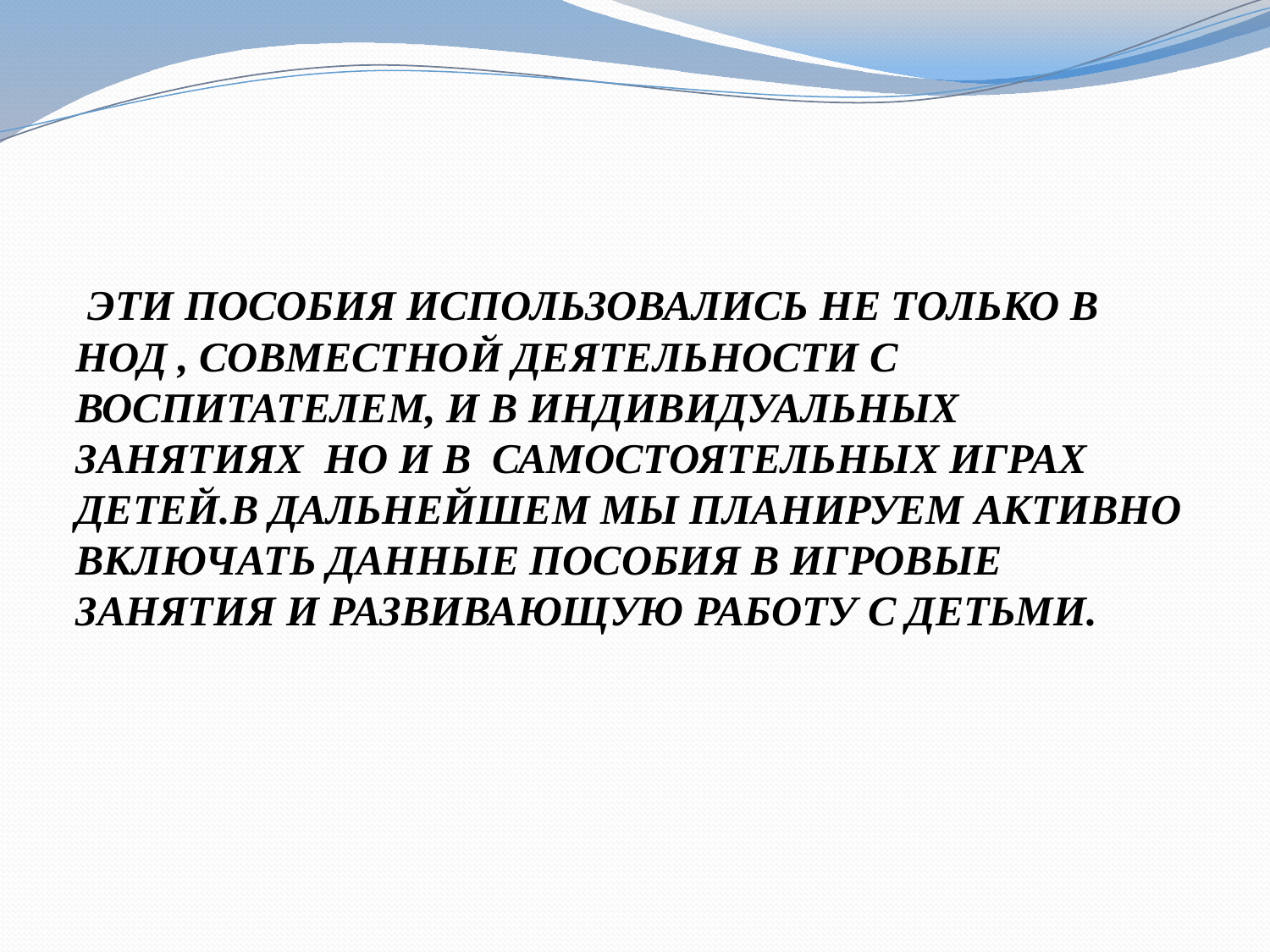

#
 ЭТИ ПОСОБИЯ ИСПОЛЬЗОВАЛИСЬ НЕ ТОЛЬКО В НОД , СОВМЕСТНОЙ ДЕЯТЕЛЬНОСТИ С ВОСПИТАТЕЛЕМ, И В ИНДИВИДУАЛЬНЫХ  ЗАНЯТИЯХ  НО И В  САМОСТОЯТЕЛЬНЫХ ИГРАХ ДЕТЕЙ.В ДАЛЬНЕЙШЕМ МЫ ПЛАНИРУЕМ АКТИВНО ВКЛЮЧАТЬ ДАННЫЕ ПОСОБИЯ В ИГРОВЫЕ ЗАНЯТИЯ И РАЗВИВАЮЩУЮ РАБОТУ С ДЕТЬМИ.